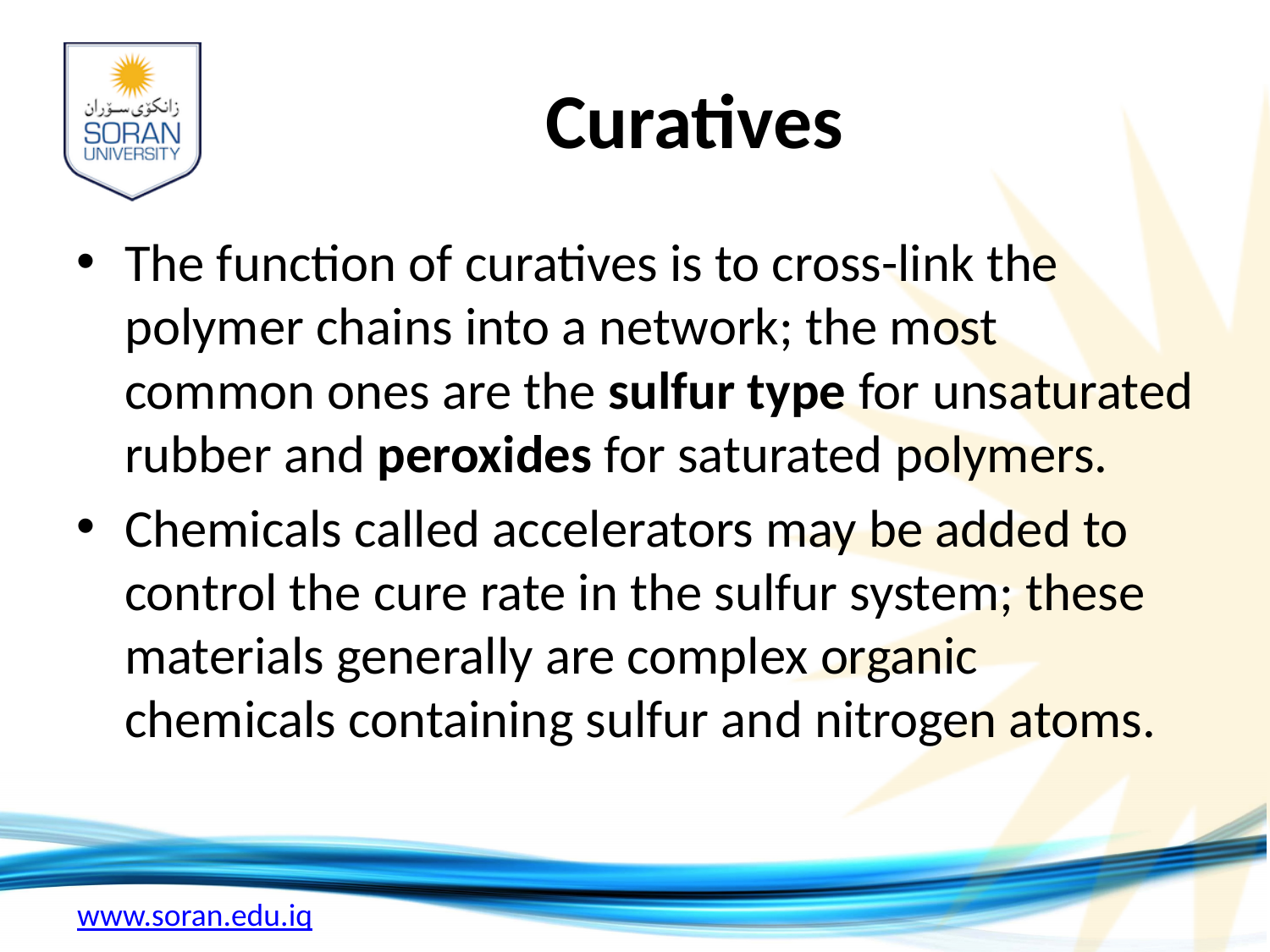

# Curatives
The function of curatives is to cross-link the polymer chains into a network; the most common ones are the sulfur type for unsaturated rubber and peroxides for saturated polymers.
Chemicals called accelerators may be added to control the cure rate in the sulfur system; these materials generally are complex organic chemicals containing sulfur and nitrogen atoms.